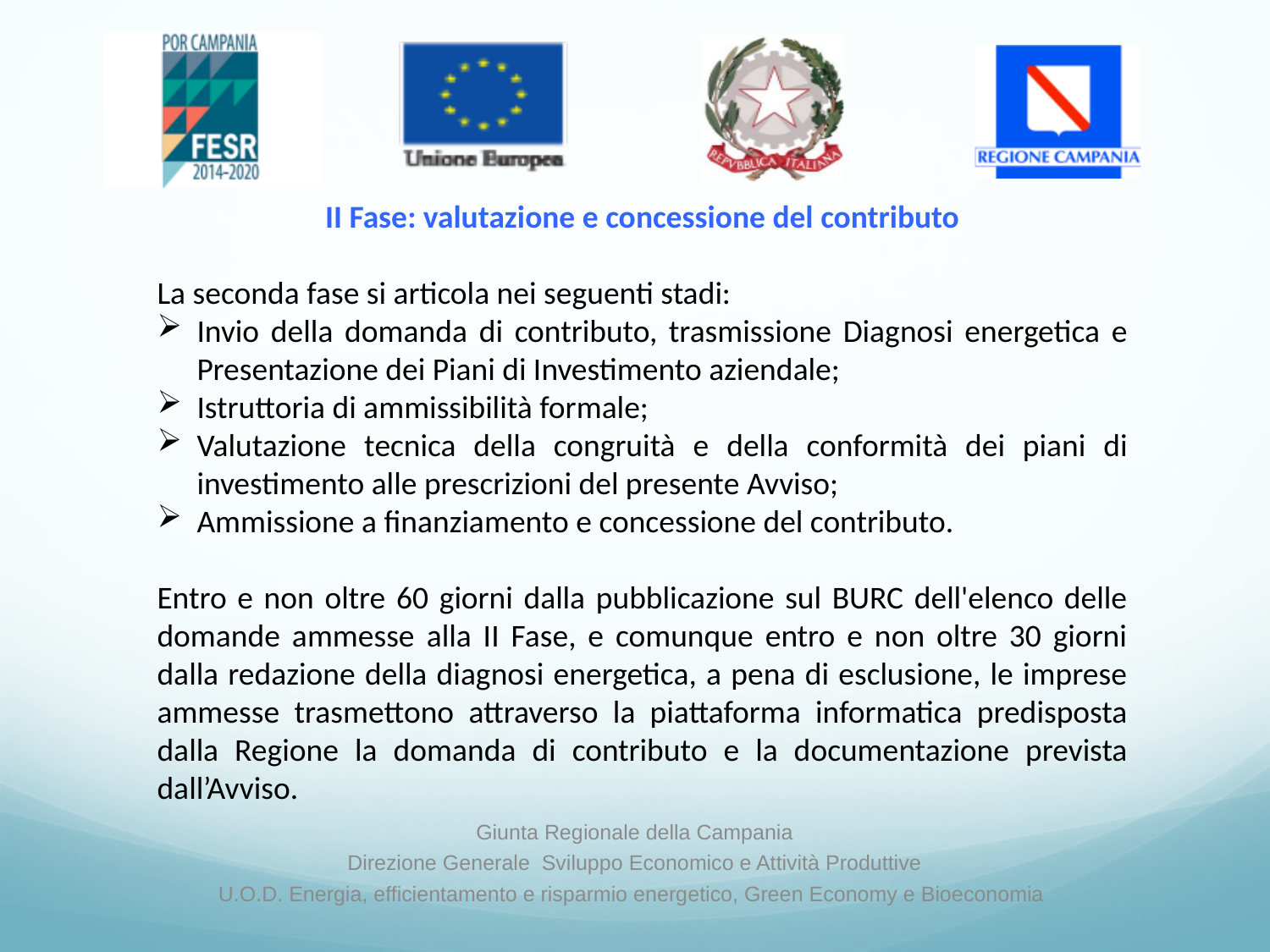

II Fase: valutazione e concessione del contributo

La seconda fase si articola nei seguenti stadi:
Invio della domanda di contributo, trasmissione Diagnosi energetica e Presentazione dei Piani di Investimento aziendale;
Istruttoria di ammissibilità formale;
Valutazione tecnica della congruità e della conformità dei piani di investimento alle prescrizioni del presente Avviso;
Ammissione a finanziamento e concessione del contributo.

Entro e non oltre 60 giorni dalla pubblicazione sul BURC dell'elenco delle domande ammesse alla II Fase, e comunque entro e non oltre 30 giorni dalla redazione della diagnosi energetica, a pena di esclusione, le imprese ammesse trasmettono attraverso la piattaforma informatica predisposta dalla Regione la domanda di contributo e la documentazione prevista dall’Avviso.

Giunta Regionale della Campania
Direzione Generale  Sviluppo Economico e Attività Produttive
U.O.D. Energia, efficientamento e risparmio energetico, Green Economy e Bioeconomia